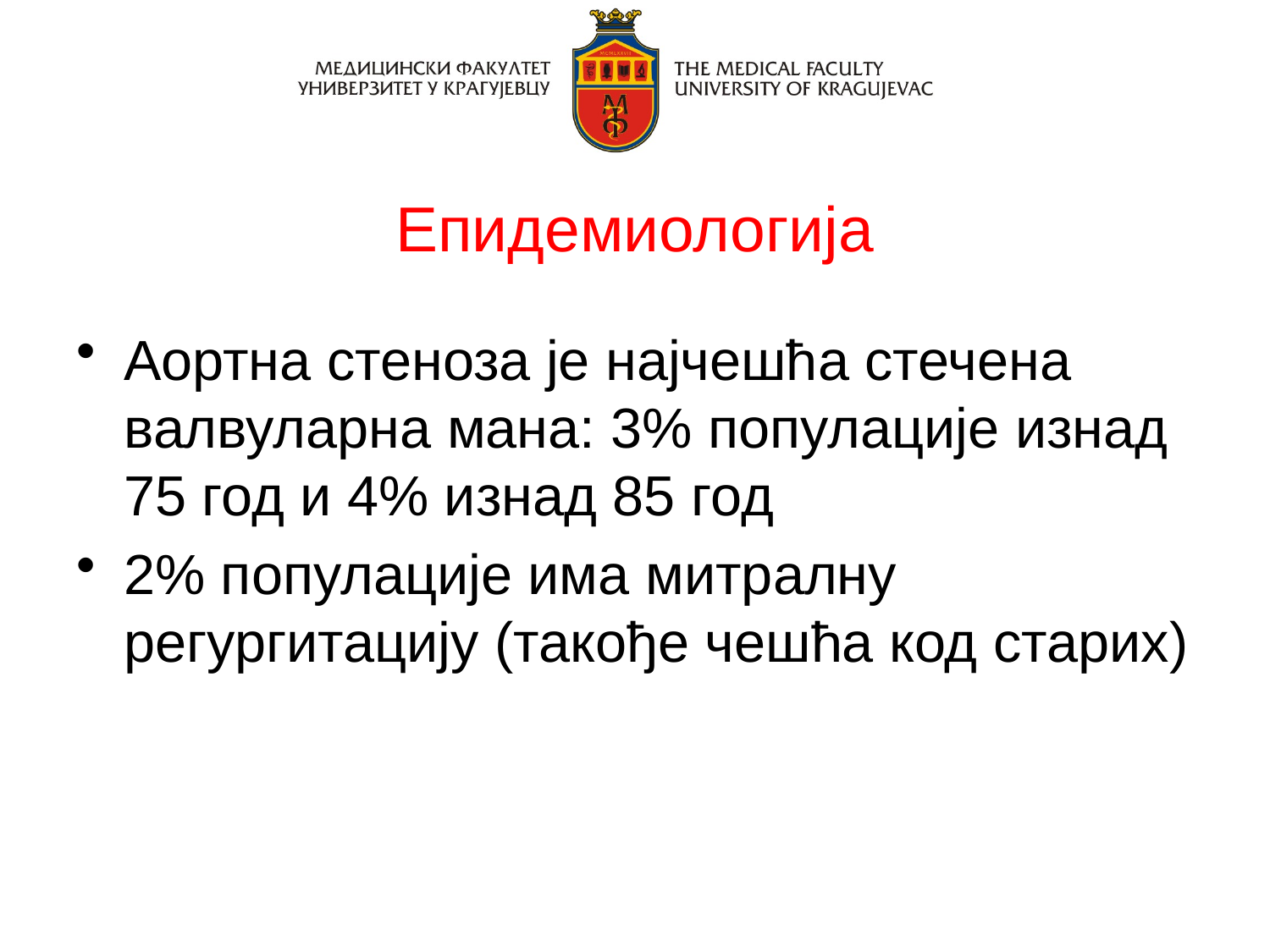

# Епидемиологија
Аортна стеноза је најчешћа стечена валвуларна мана: 3% популације изнад 75 год и 4% изнад 85 год
2% популације има митралну регургитацију (такође чешћа код старих)